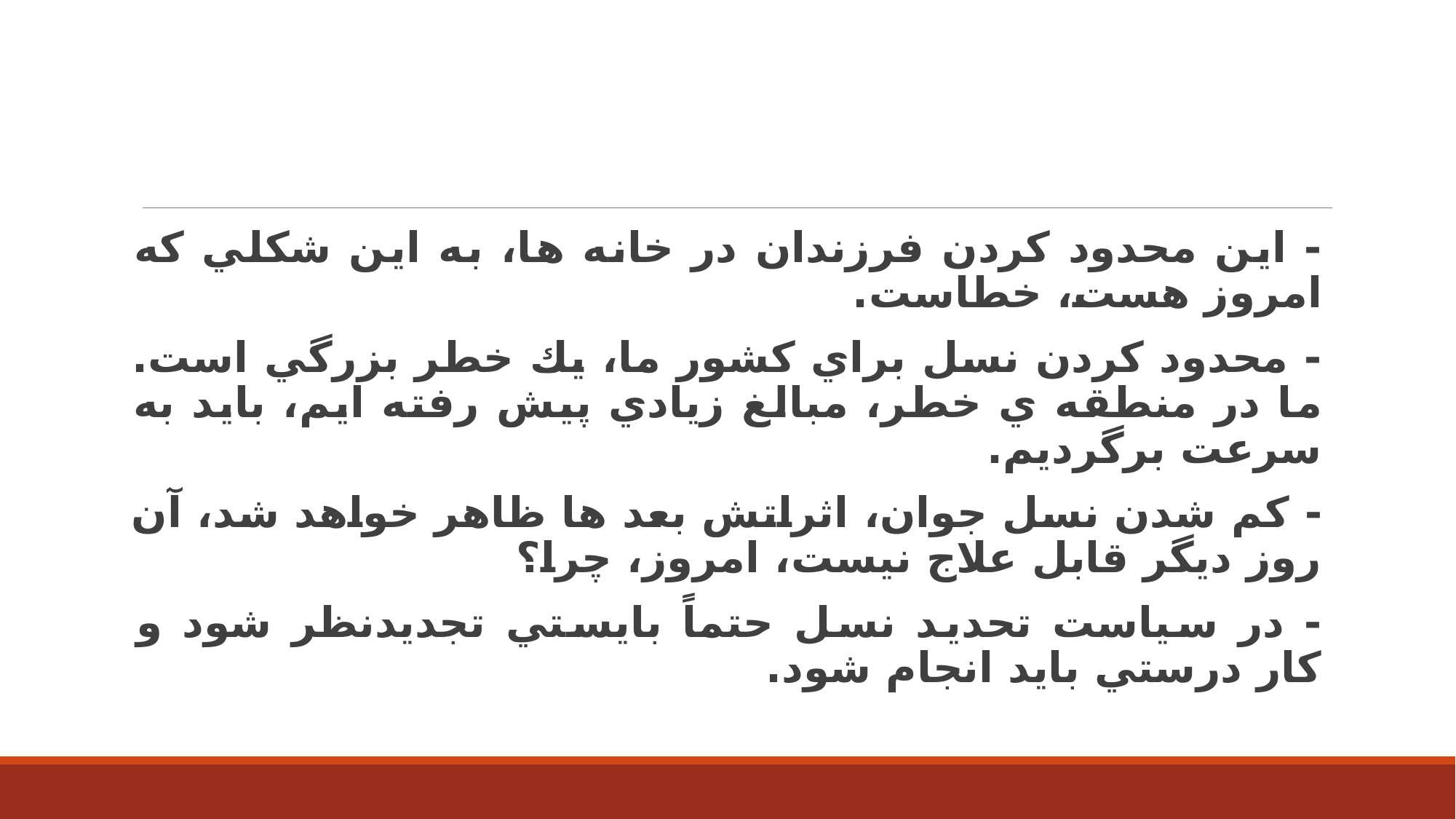

- اين محدود كردن فرزندان در خانه ها، به اين شكلي كه امروز هست، خطاست.
- محدود كردن نسل براي كشور ما، يك خطر بزرگي است. ما در منطقه ي خطر، مبالغ زيادي پيش رفته ايم، بايد به سرعت برگرديم.
- كم شدن نسل جوان، اثراتش بعد ها ظاهر خواهد شد، آن روز ديگر قابل علاج نيست، امروز، چرا؟
- در سياست تحديد نسل حتماً بايستي تجديدنظر شود و كار درستي بايد انجام شود.